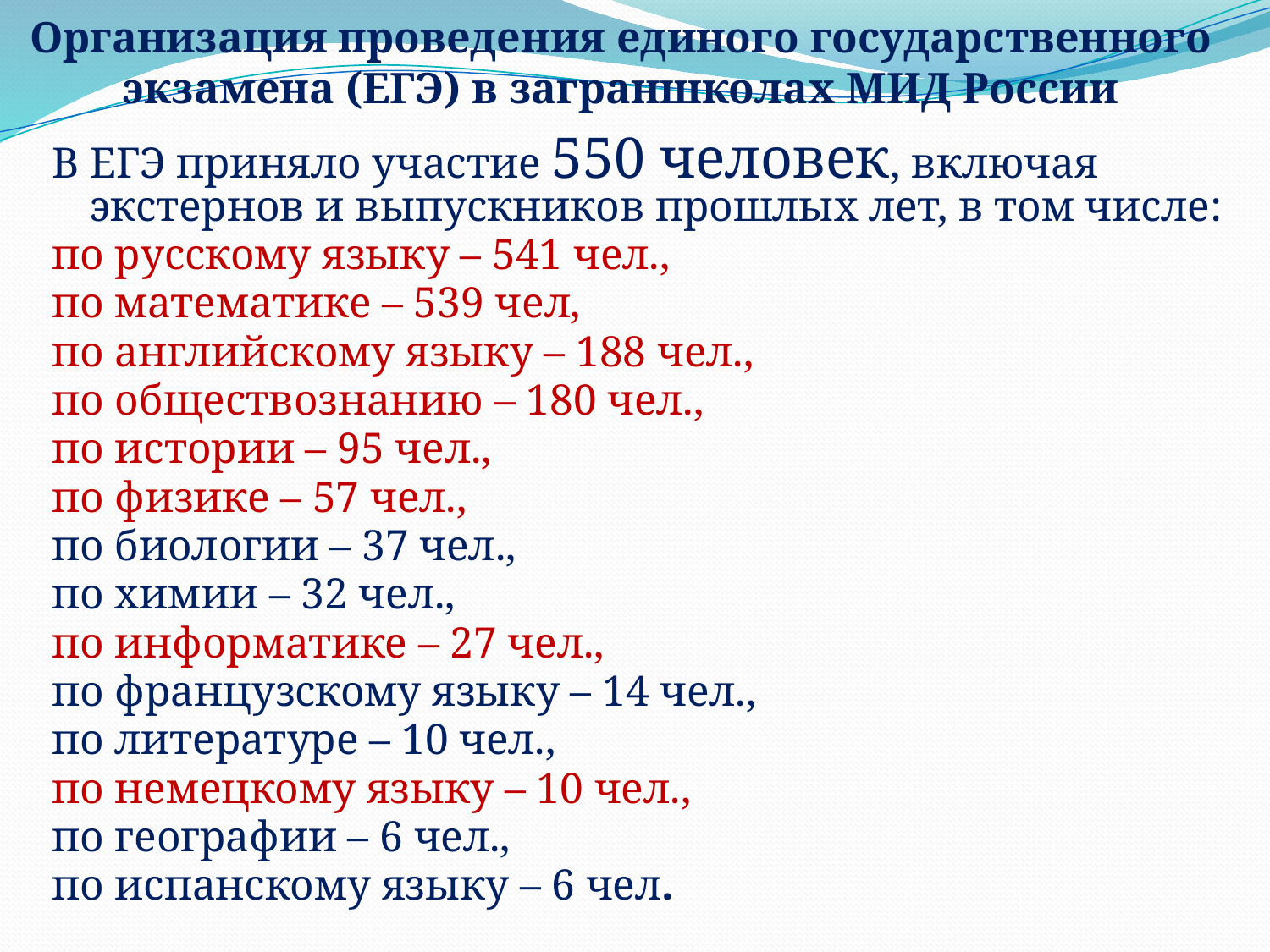

Организация проведения единого государственного экзамена (ЕГЭ) в заграншколах МИД России
В ЕГЭ приняло участие 550 человек, включая экстернов и выпускников прошлых лет, в том числе:
по русскому языку – 541 чел.,
по математике – 539 чел,
по английскому языку – 188 чел.,
по обществознанию – 180 чел.,
по истории – 95 чел.,
по физике – 57 чел.,
по биологии – 37 чел.,
по химии – 32 чел.,
по информатике – 27 чел.,
по французскому языку – 14 чел.,
по литературе – 10 чел.,
по немецкому языку – 10 чел.,
по географии – 6 чел.,
по испанскому языку – 6 чел.